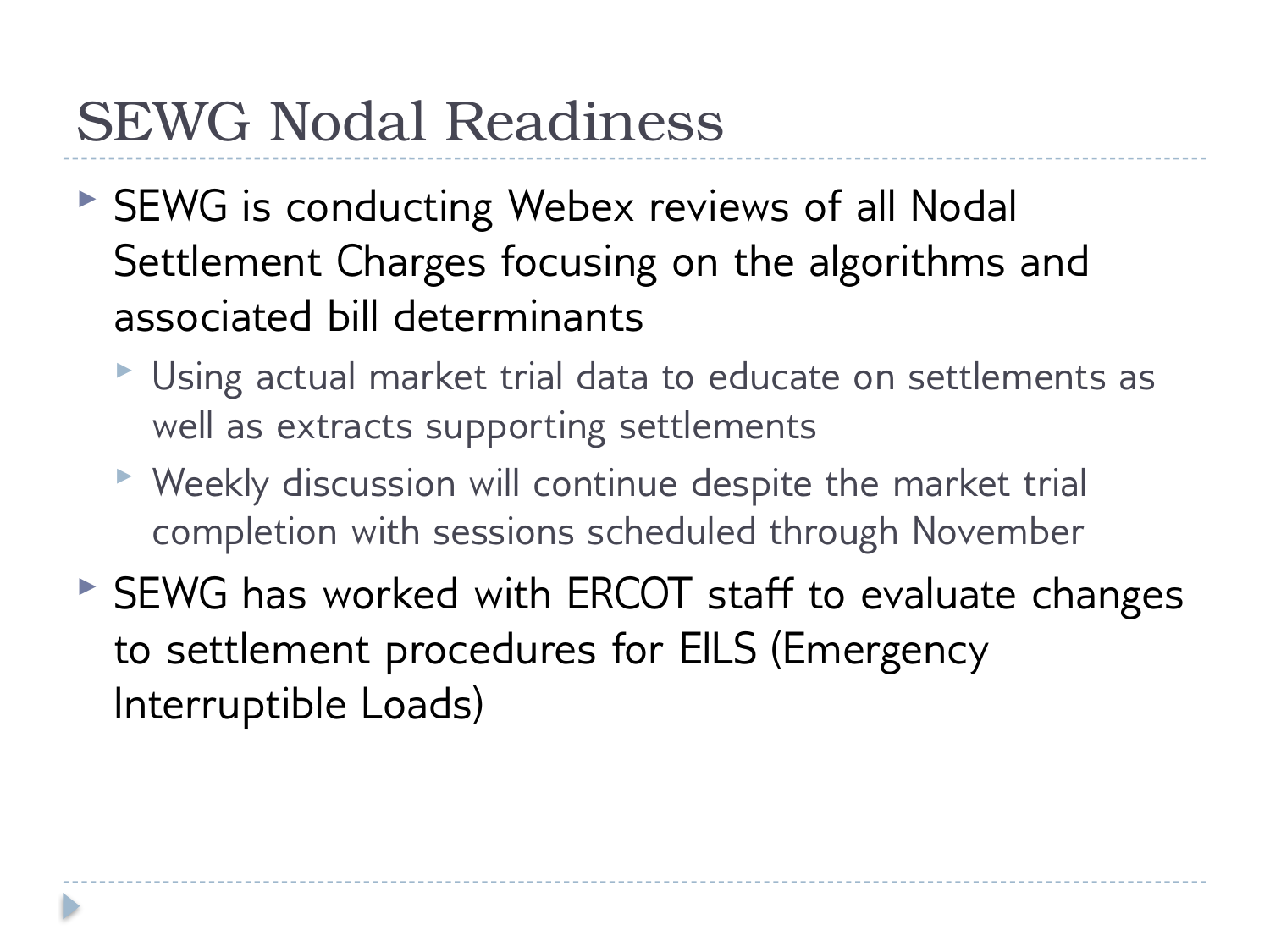

# SEWG Nodal Readiness
SEWG is conducting Webex reviews of all Nodal Settlement Charges focusing on the algorithms and associated bill determinants
Using actual market trial data to educate on settlements as well as extracts supporting settlements
Weekly discussion will continue despite the market trial completion with sessions scheduled through November
SEWG has worked with ERCOT staff to evaluate changes to settlement procedures for EILS (Emergency Interruptible Loads)